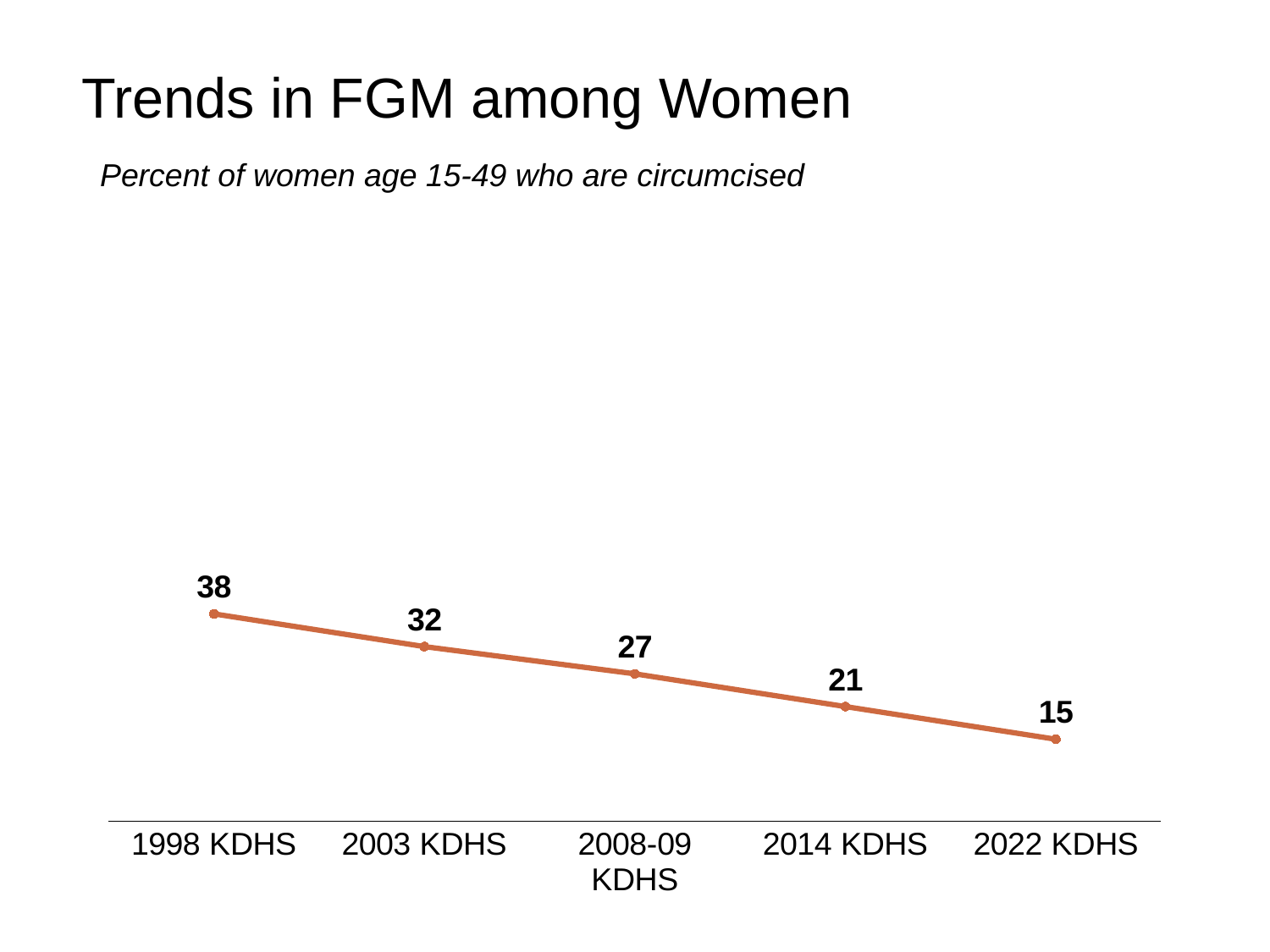

# Trends in FGM among Women
Percent of women age 15-49 who are circumcised

### Chart

| Category | Column3 |
|---|---|
| 1998 KDHS | 38.0 |
| 2003 KDHS | 32.0 |
| 2008-09 KDHS | 27.0 |
| 2014 KDHS | 21.0 |
| 2022 KDHS | 15.0 |